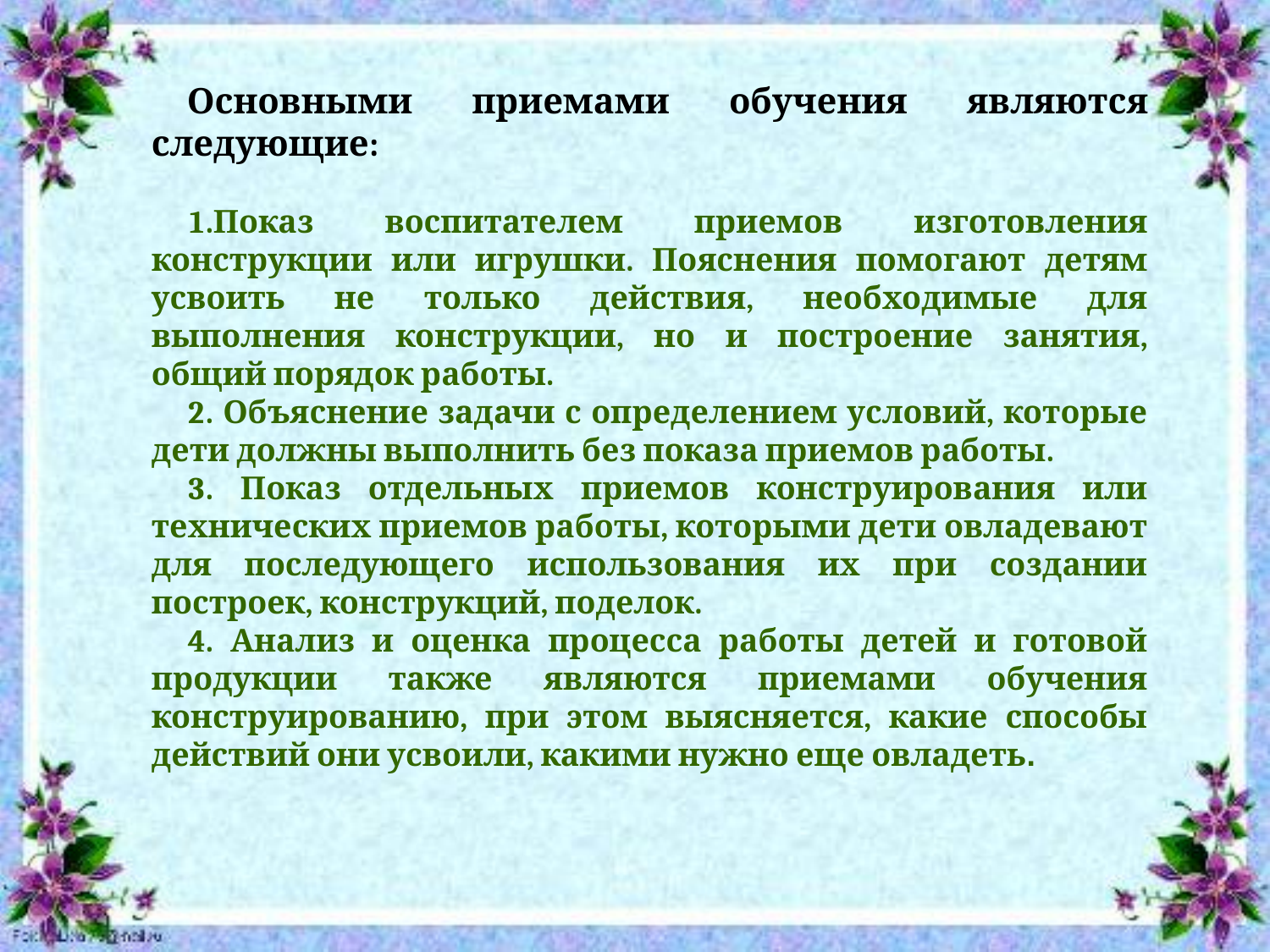

Основными приемами обучения являются следующие:

1.Показ воспитателем приемов изготовления конструкции или игрушки. Пояснения помогают детям усвоить не только действия, необходимые для выполнения конструкции, но и построение занятия, общий порядок работы.
2. Объяснение задачи с определением условий, которые дети должны выполнить без показа приемов работы.
3. Показ отдельных приемов конструирования или технических приемов работы, которыми дети овладевают для последующего использования их при создании построек, конструкций, поделок.
4. Анализ и оценка процесса работы детей и готовой продукции также являются приемами обучения конструированию, при этом выясняется, какие способы действий они усвоили, какими нужно еще овладеть.